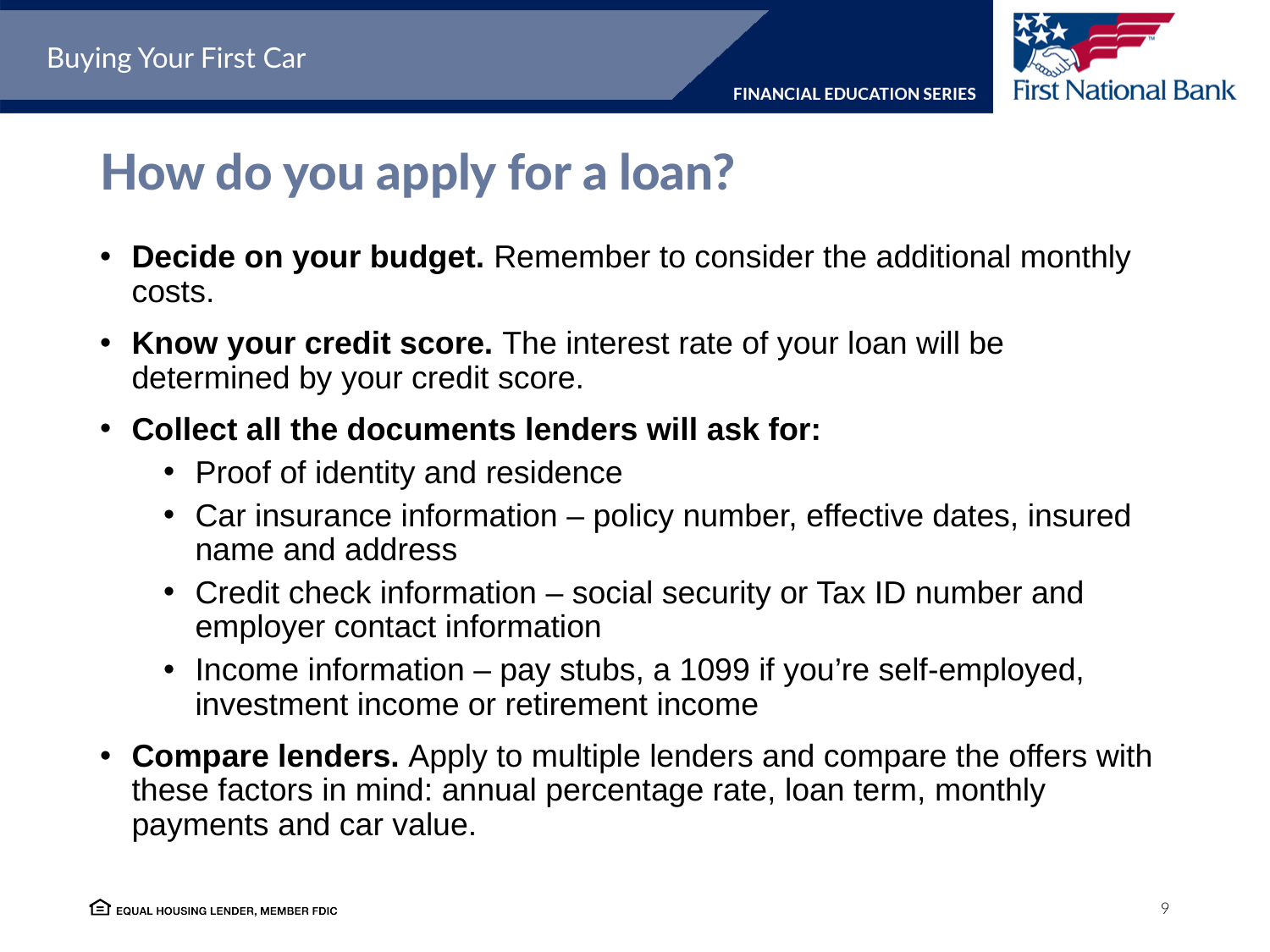

Buying Your First Car
# How do you apply for a loan?
Decide on your budget. Remember to consider the additional monthly costs.
Know your credit score. The interest rate of your loan will be determined by your credit score.
Collect all the documents lenders will ask for:
Proof of identity and residence
Car insurance information – policy number, effective dates, insured name and address
Credit check information – social security or Tax ID number and employer contact information
Income information – pay stubs, a 1099 if you’re self-employed, investment income or retirement income
Compare lenders. Apply to multiple lenders and compare the offers with these factors in mind: annual percentage rate, loan term, monthly payments and car value.
9